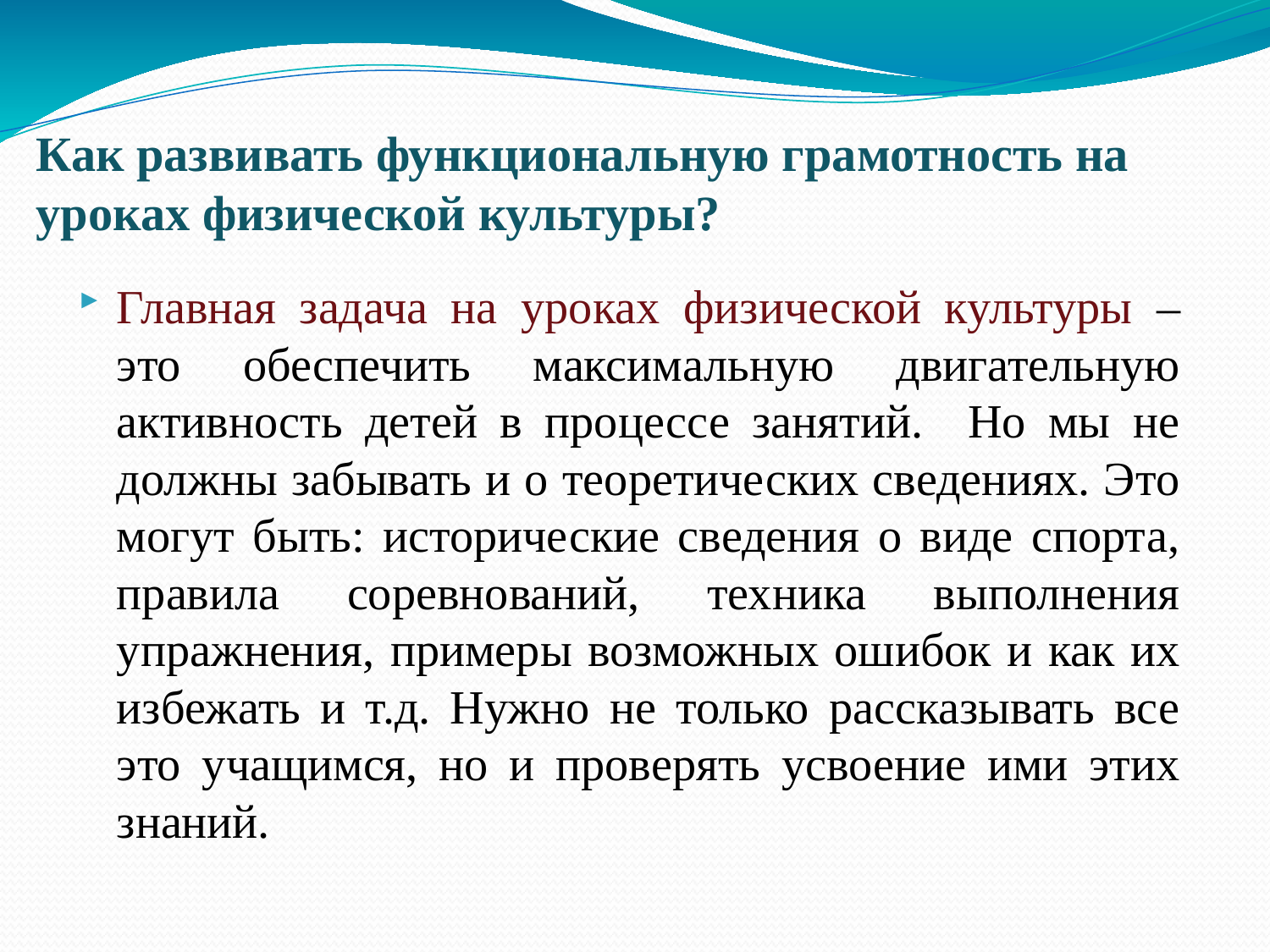

Как развивать функциональную грамотность на уроках физической культуры?
Главная задача на уроках физической культуры – это обеспечить максимальную двигательную активность детей в процессе занятий.  Но мы не должны забывать и о теоретических сведениях. Это могут быть: исторические сведения о виде спорта, правила соревнований, техника выполнения упражнения, примеры возможных ошибок и как их избежать и т.д. Нужно не только рассказывать все это учащимся, но и проверять усвоение ими этих знаний.